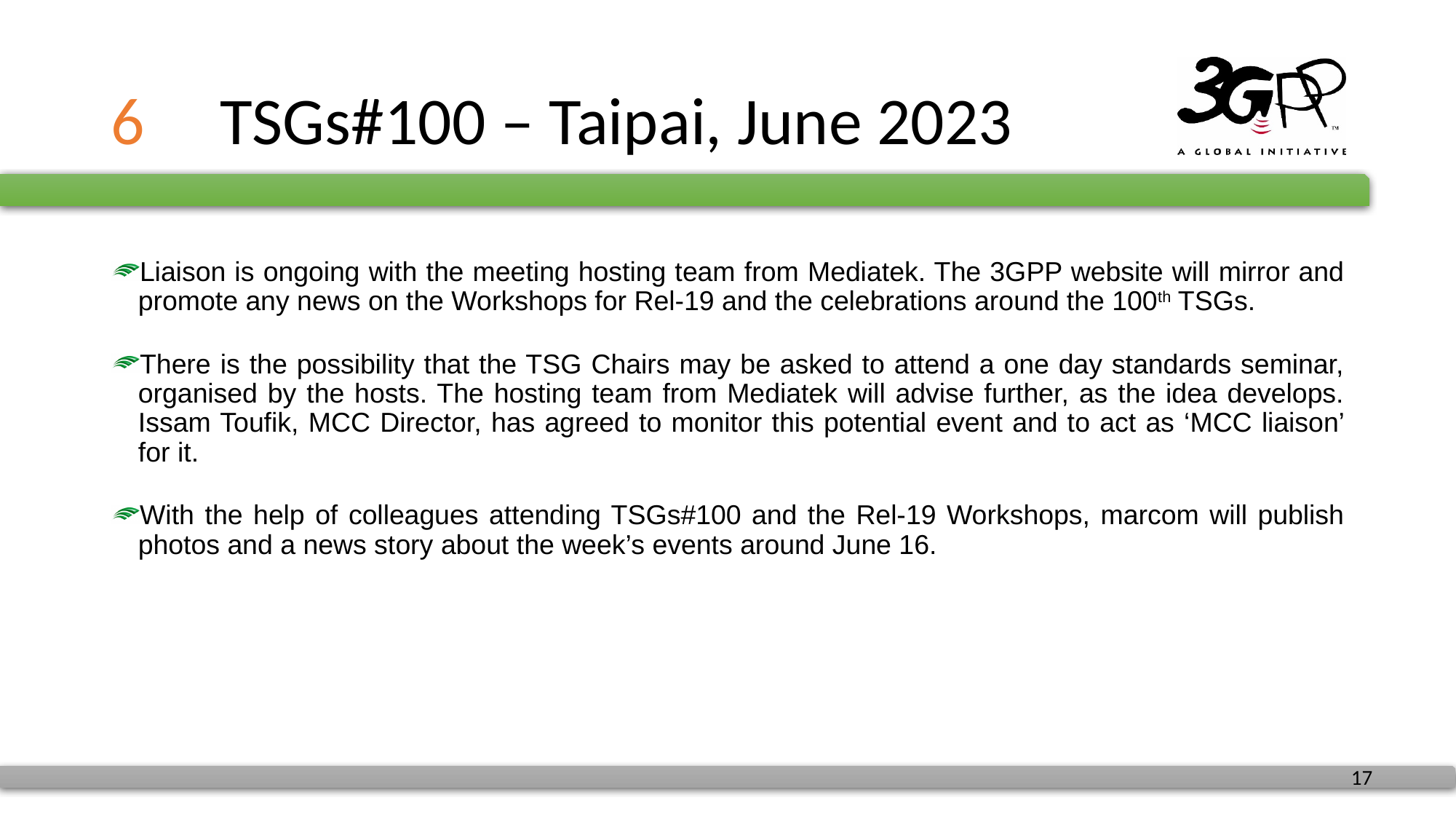

# 6	TSGs#100 – Taipai, June 2023
Liaison is ongoing with the meeting hosting team from Mediatek. The 3GPP website will mirror and promote any news on the Workshops for Rel-19 and the celebrations around the 100th TSGs.
There is the possibility that the TSG Chairs may be asked to attend a one day standards seminar, organised by the hosts. The hosting team from Mediatek will advise further, as the idea develops. Issam Toufik, MCC Director, has agreed to monitor this potential event and to act as ‘MCC liaison’ for it.
With the help of colleagues attending TSGs#100 and the Rel-19 Workshops, marcom will publish photos and a news story about the week’s events around June 16.